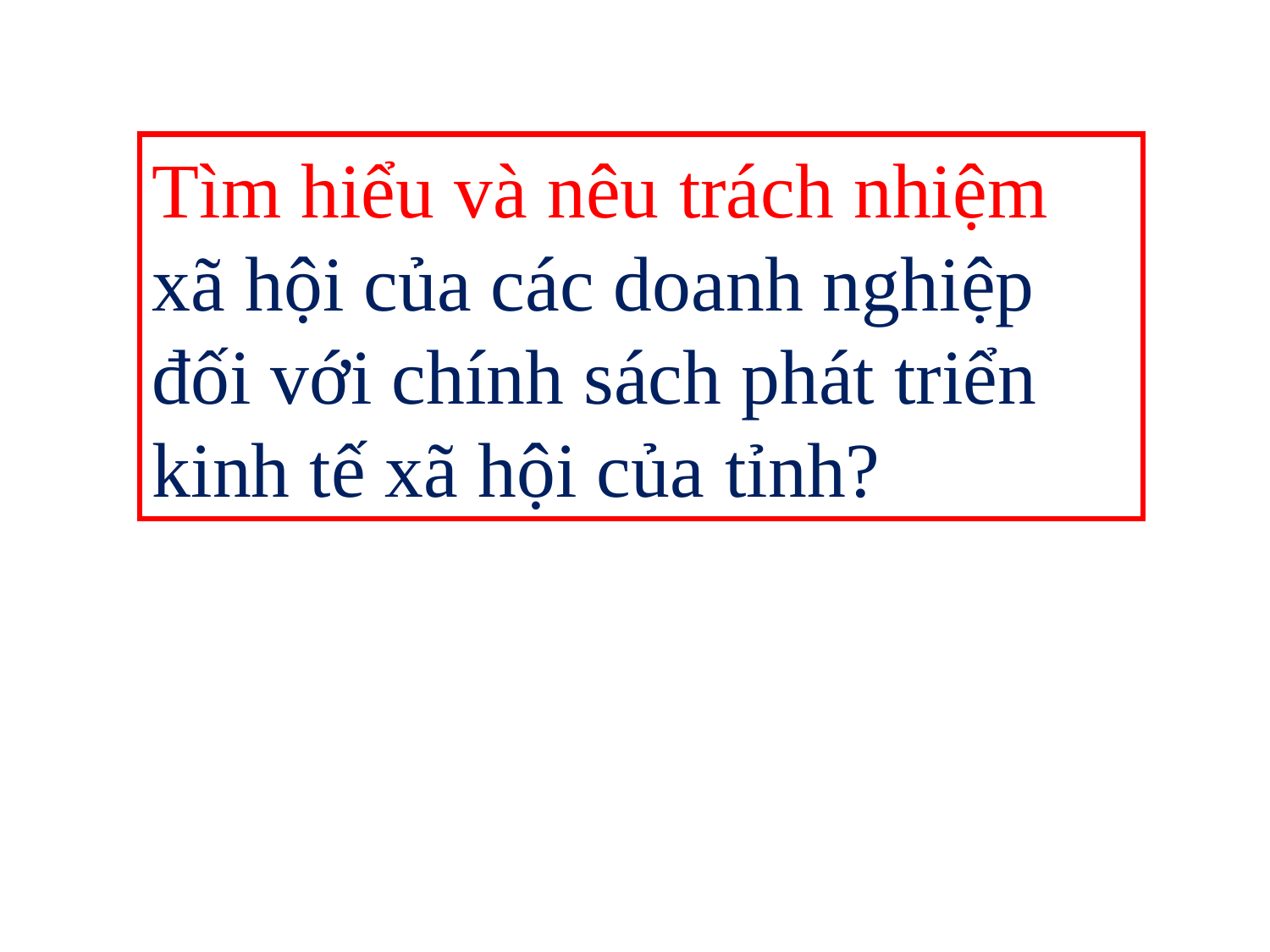

Tìm hiểu và nêu trách nhiệm xã hội của các doanh nghiệp đối với chính sách phát triển kinh tế xã hội của tỉnh?